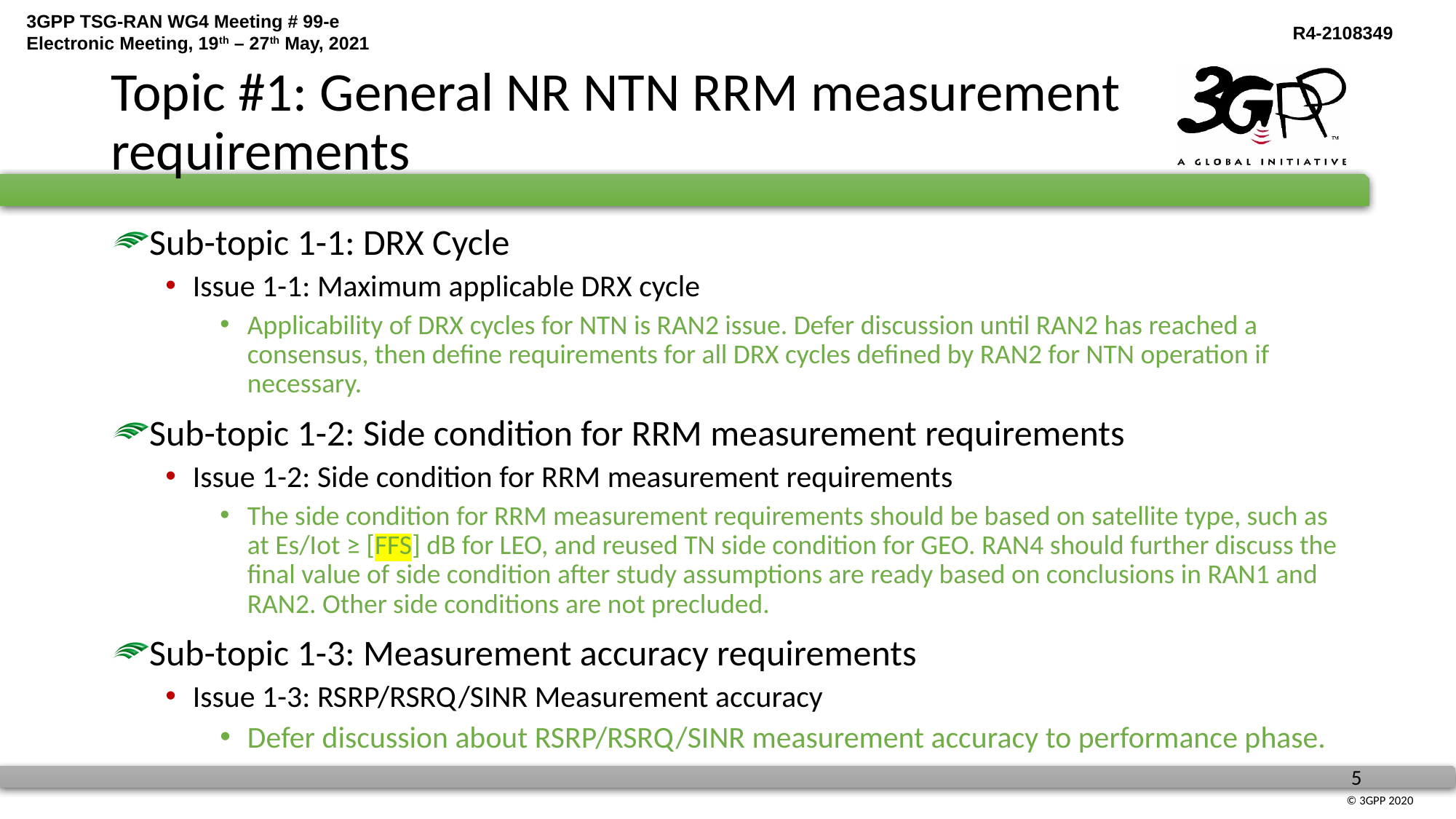

# Topic #1: General NR NTN RRM measurement requirements
Sub-topic 1-1: DRX Cycle
Issue 1-1: Maximum applicable DRX cycle
Applicability of DRX cycles for NTN is RAN2 issue. Defer discussion until RAN2 has reached a consensus, then define requirements for all DRX cycles defined by RAN2 for NTN operation if necessary.
Sub-topic 1-2: Side condition for RRM measurement requirements
Issue 1-2: Side condition for RRM measurement requirements
The side condition for RRM measurement requirements should be based on satellite type, such as at Es/Iot ≥ [FFS] dB for LEO, and reused TN side condition for GEO. RAN4 should further discuss the final value of side condition after study assumptions are ready based on conclusions in RAN1 and RAN2. Other side conditions are not precluded.
Sub-topic 1-3: Measurement accuracy requirements
Issue 1-3: RSRP/RSRQ/SINR Measurement accuracy
Defer discussion about RSRP/RSRQ/SINR measurement accuracy to performance phase.